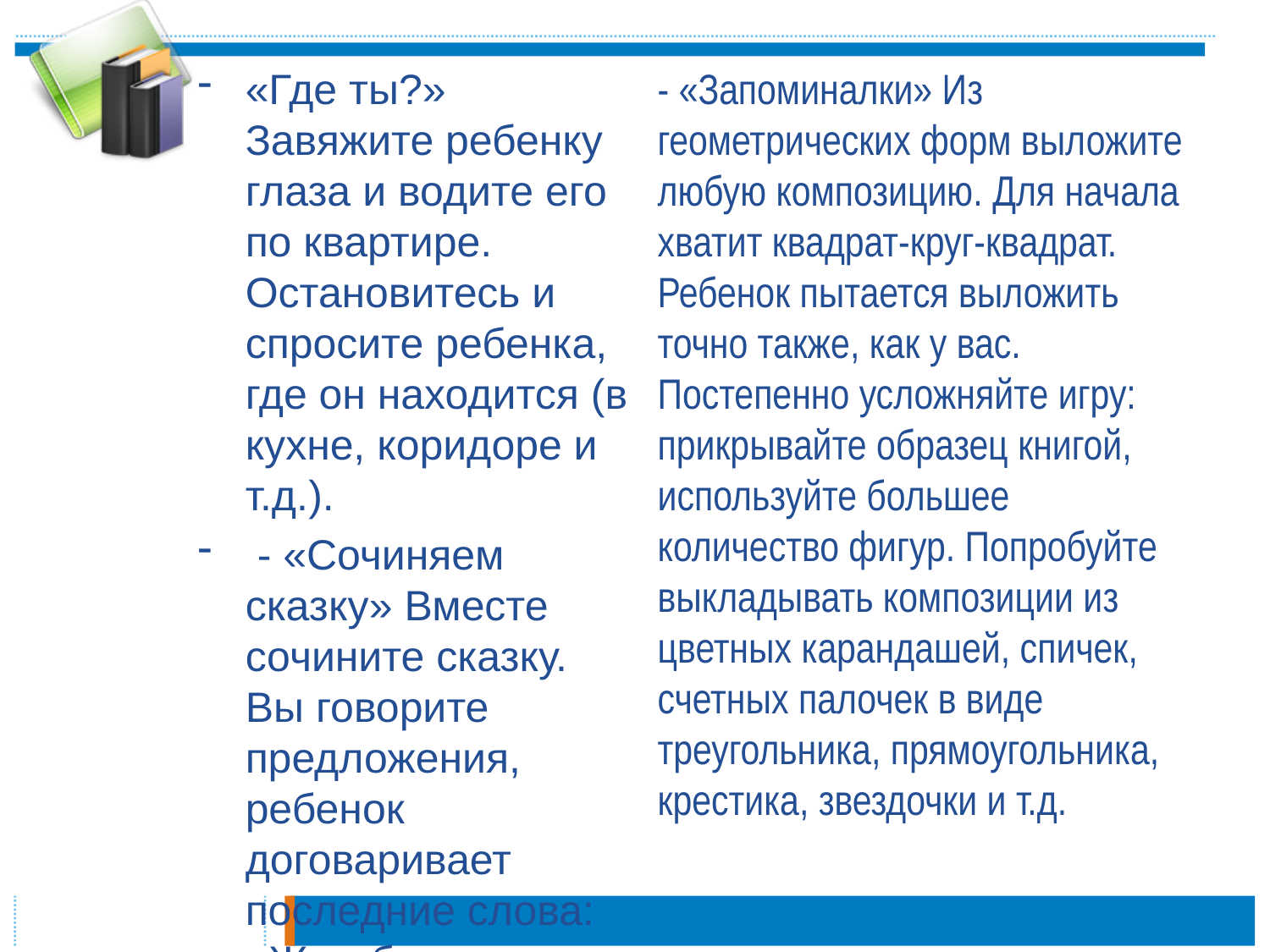

«Где ты?» Завяжите ребенку глаза и водите его по квартире. Остановитесь и спросите ребенка, где он находится (в кухне, коридоре и т.д.).
 - «Сочиняем сказку» Вместе сочините сказку. Вы говорите предложения, ребенок договаривает последние слова: «Жил-был…. Однажды он пошел в…. Вдруг он увидел…» и т.д.
- «Запоминалки» Из геометрических форм выложите любую композицию. Для начала хватит квадрат-круг-квадрат. Ребенок пытается выложить точно также, как у вас. Постепенно усложняйте игру: прикрывайте образец книгой, используйте большее количество фигур. Попробуйте выкладывать композиции из цветных карандашей, спичек, счетных палочек в виде треугольника, прямоугольника, крестика, звездочки и т.д.